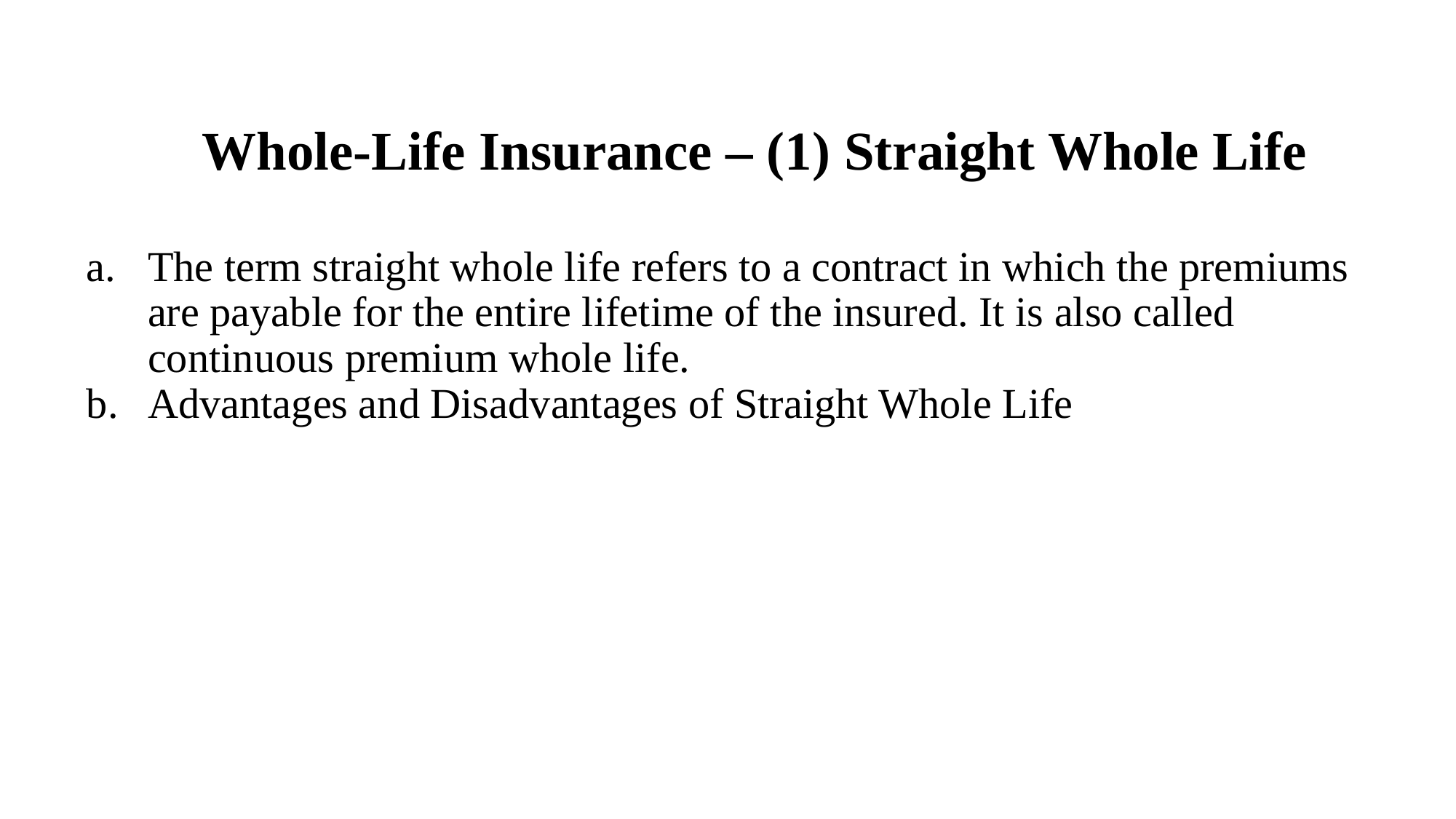

# Whole-Life Insurance – (1) Straight Whole Life
The term straight whole life refers to a contract in which the premiums are payable for the entire lifetime of the insured. It is also called continuous premium whole life.
Advantages and Disadvantages of Straight Whole Life